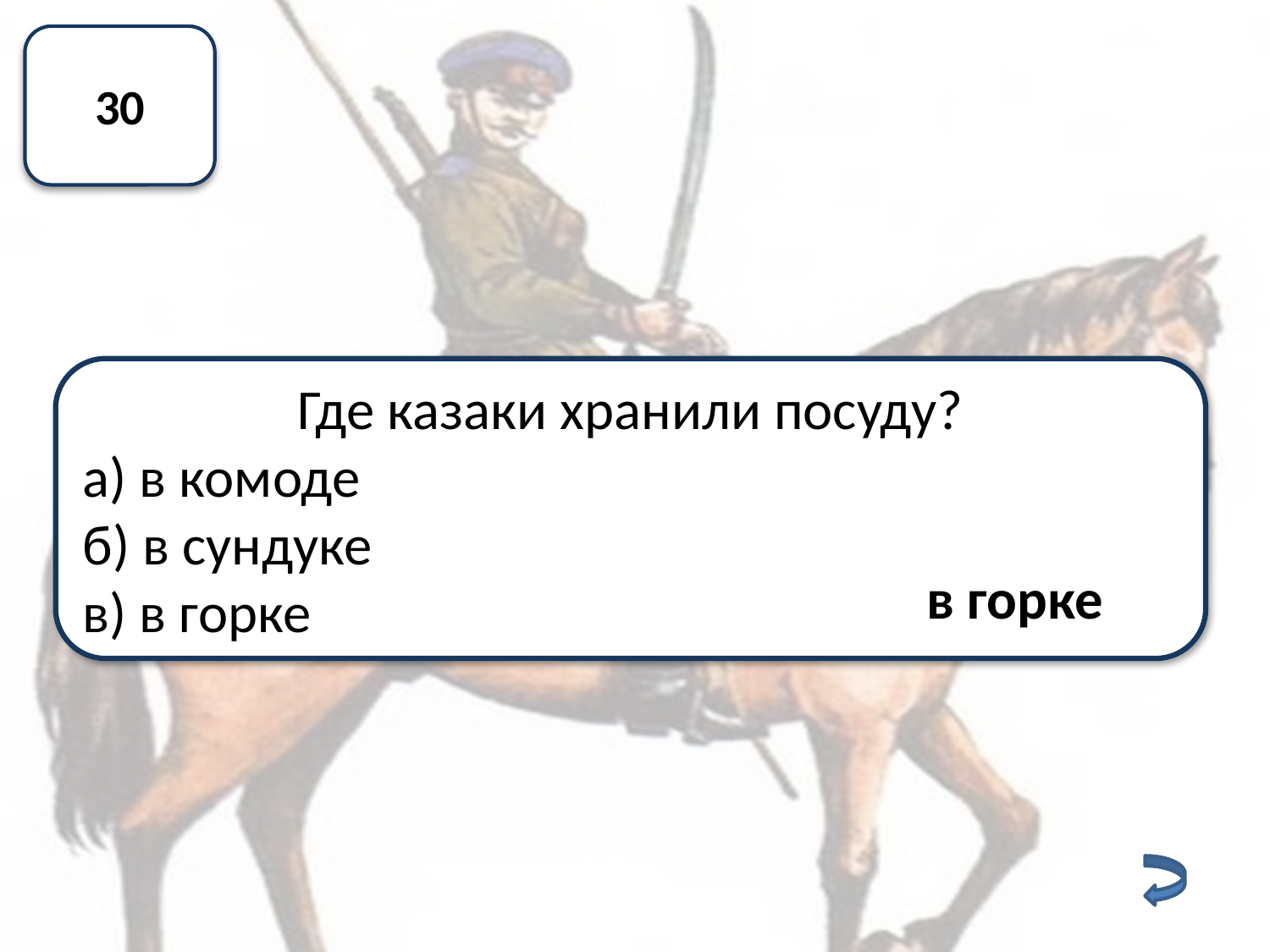

30

Где казаки хранили посуду?
а) в комоде
б) в сундуке
в) в горке

в горке